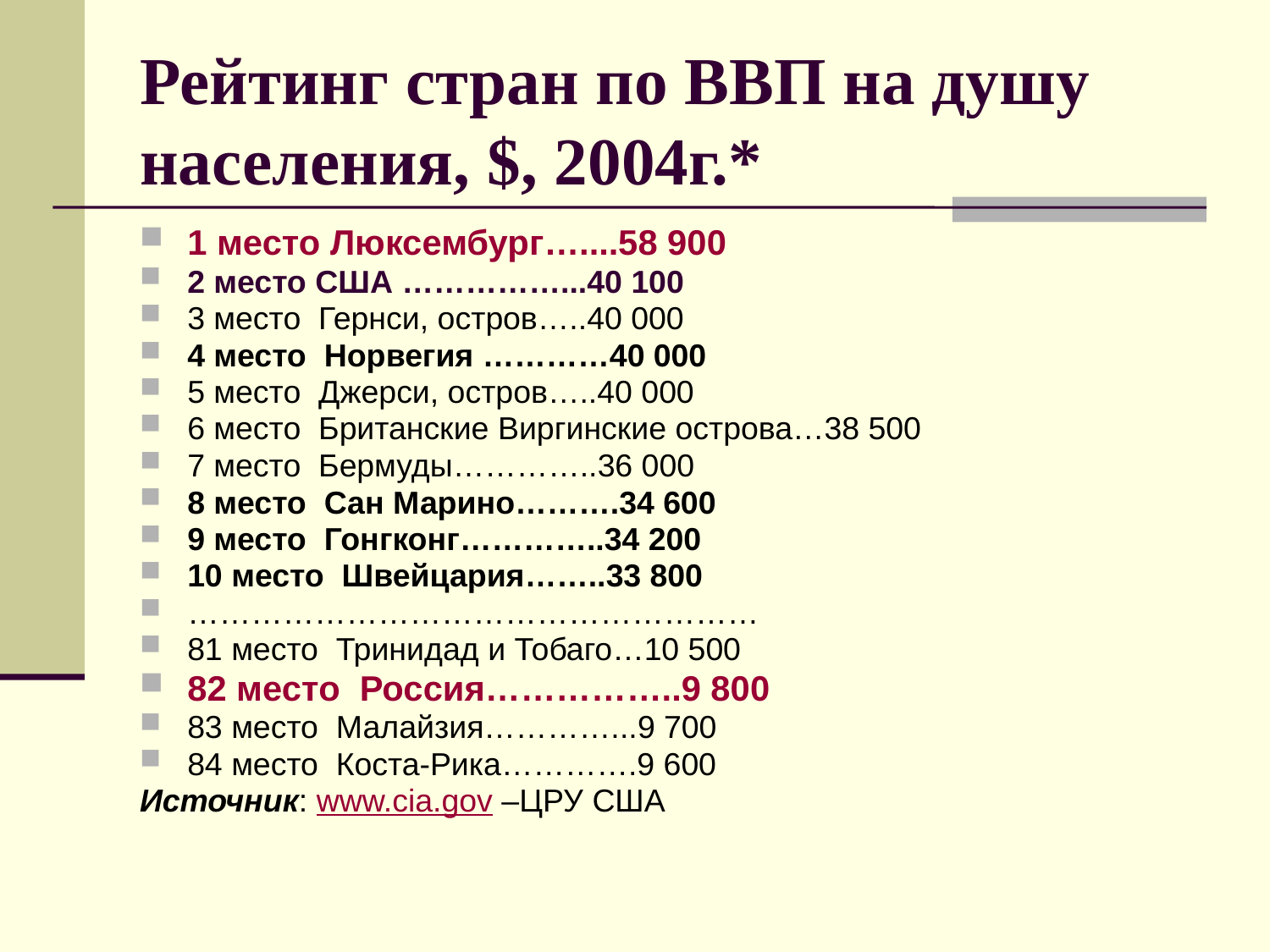

# Рейтинг стран по ВВП на душу населения, $, 2004г.*
1 место Люксембург…....58 900
2 место США ……………...40 100
3 место  Гернси, остров…..40 000
4 место  Норвегия …………40 000
5 место  Джерси, остров…..40 000
6 место  Британские Виргинские острова…38 500
7 место  Бермуды…………..36 000
8 место  Сан Марино……….34 600
9 место  Гонгконг…………..34 200
10 место  Швейцария……..33 800
………………………………………………
81 место  Тринидад и Тобаго…10 500
82 место  Россия……………..9 800
83 место  Малайзия…………...9 700
84 место  Коста-Рика………….9 600
Источник: www.cia.gov –ЦРУ США